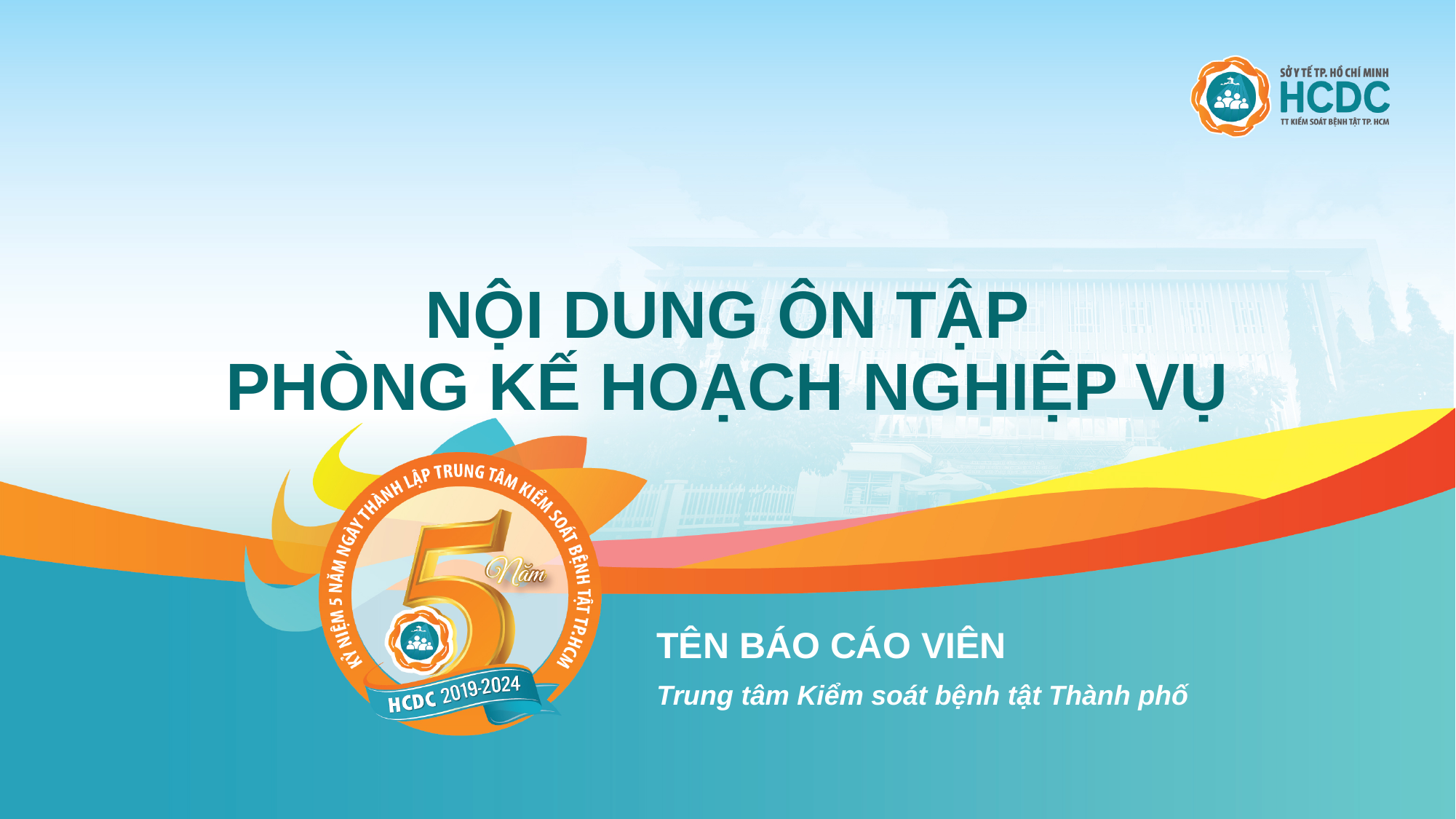

# NỘI DUNG ÔN TẬP PHÒNG KẾ HOẠCH NGHIỆP VỤ
TÊN BÁO CÁO VIÊN
Trung tâm Kiểm soát bệnh tật Thành phố